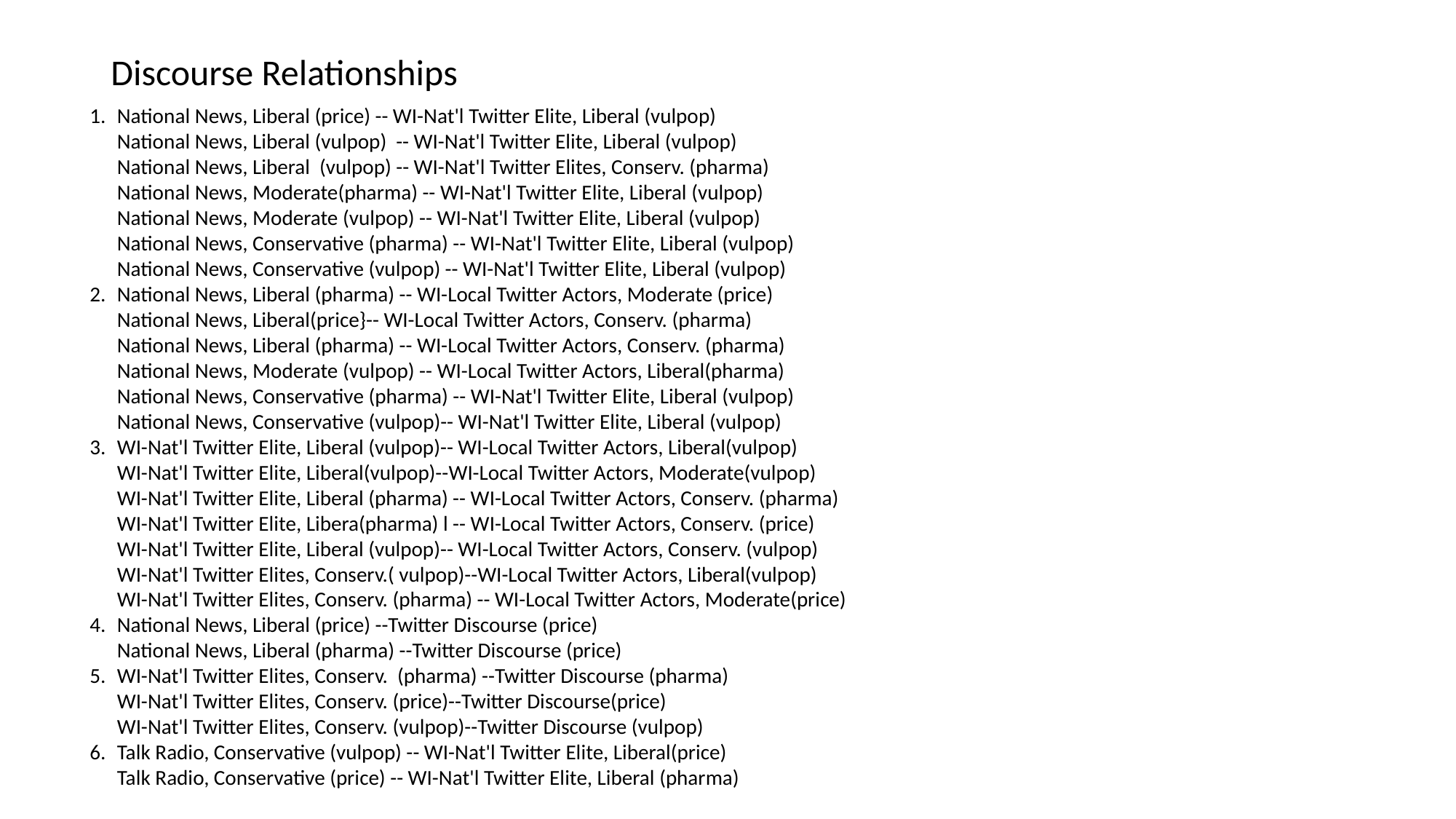

# Discourse Relationships
National News, Liberal (price) -- WI-Nat'l Twitter Elite, Liberal (vulpop)
National News, Liberal (vulpop)  -- WI-Nat'l Twitter Elite, Liberal (vulpop)
National News, Liberal  (vulpop) -- WI-Nat'l Twitter Elites, Conserv. (pharma)
National News, Moderate(pharma) -- WI-Nat'l Twitter Elite, Liberal (vulpop)
National News, Moderate (vulpop) -- WI-Nat'l Twitter Elite, Liberal (vulpop)
National News, Conservative (pharma) -- WI-Nat'l Twitter Elite, Liberal (vulpop)
National News, Conservative (vulpop) -- WI-Nat'l Twitter Elite, Liberal (vulpop)
National News, Liberal (pharma) -- WI-Local Twitter Actors, Moderate (price)
National News, Liberal(price}-- WI-Local Twitter Actors, Conserv. (pharma)
National News, Liberal (pharma) -- WI-Local Twitter Actors, Conserv. (pharma)
National News, Moderate (vulpop) -- WI-Local Twitter Actors, Liberal(pharma)
National News, Conservative (pharma) -- WI-Nat'l Twitter Elite, Liberal (vulpop)
National News, Conservative (vulpop)-- WI-Nat'l Twitter Elite, Liberal (vulpop)
WI-Nat'l Twitter Elite, Liberal (vulpop)-- WI-Local Twitter Actors, Liberal(vulpop)
WI-Nat'l Twitter Elite, Liberal(vulpop)--WI-Local Twitter Actors, Moderate(vulpop)
WI-Nat'l Twitter Elite, Liberal (pharma) -- WI-Local Twitter Actors, Conserv. (pharma)
WI-Nat'l Twitter Elite, Libera(pharma) l -- WI-Local Twitter Actors, Conserv. (price)
WI-Nat'l Twitter Elite, Liberal (vulpop)-- WI-Local Twitter Actors, Conserv. (vulpop)
WI-Nat'l Twitter Elites, Conserv.( vulpop)--WI-Local Twitter Actors, Liberal(vulpop)
WI-Nat'l Twitter Elites, Conserv. (pharma) -- WI-Local Twitter Actors, Moderate(price)
National News, Liberal (price) --Twitter Discourse (price)
National News, Liberal (pharma) --Twitter Discourse (price)
WI-Nat'l Twitter Elites, Conserv.  (pharma) --Twitter Discourse (pharma)
WI-Nat'l Twitter Elites, Conserv. (price)--Twitter Discourse(price)
WI-Nat'l Twitter Elites, Conserv. (vulpop)--Twitter Discourse (vulpop)
Talk Radio, Conservative (vulpop) -- WI-Nat'l Twitter Elite, Liberal(price)
Talk Radio, Conservative (price) -- WI-Nat'l Twitter Elite, Liberal (pharma)